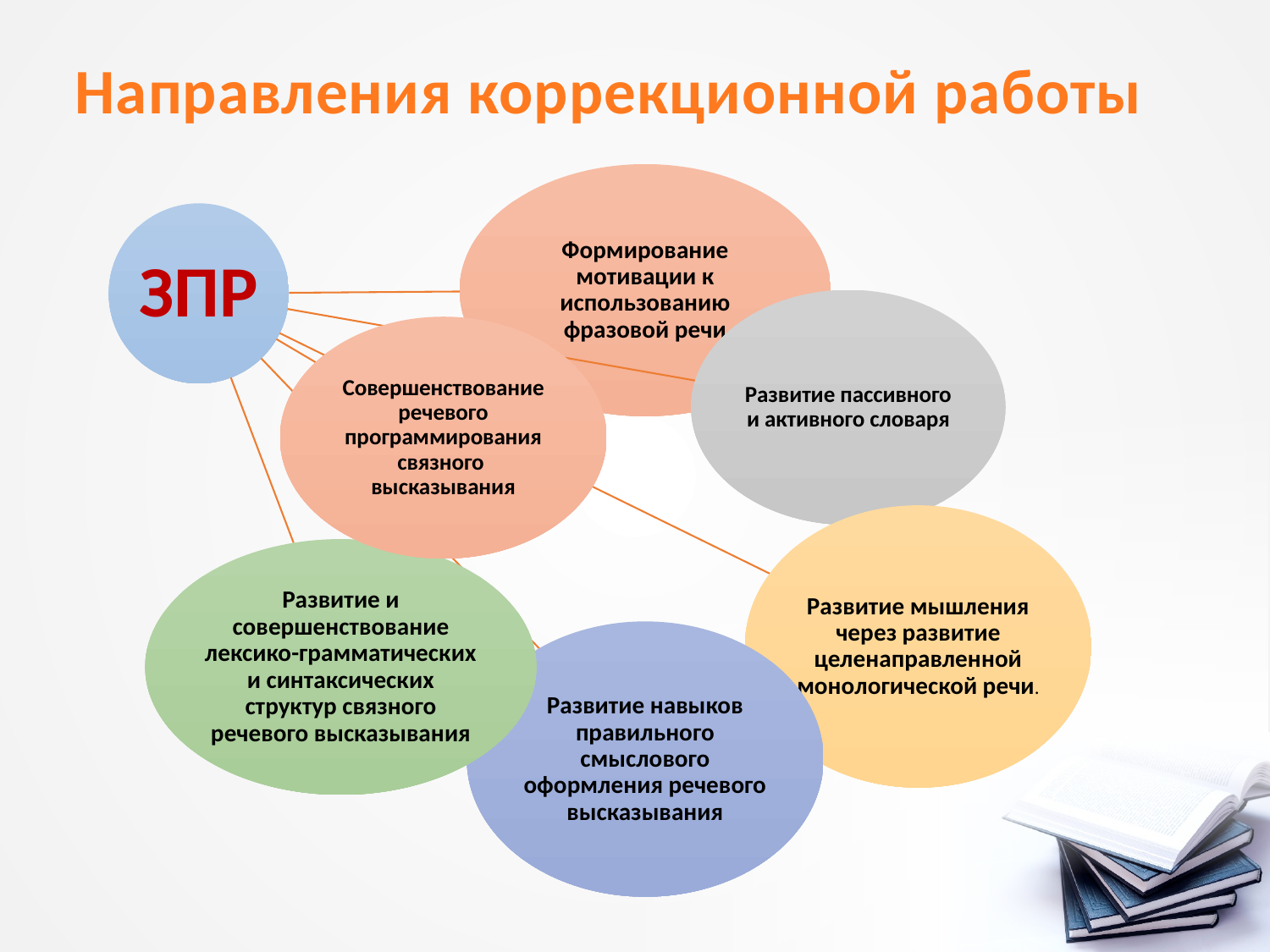

Направления коррекционной работы
ЗПР

Формирование мотивации к использованию фразовой речи

Развитие пассивного и активного словаря

Развитие мышления через развитие целенаправленной монологической речи.

Развитие навыков правильного смыслового оформления речевого высказывания

Развитие и совершенствование лексико-грамматических и синтаксических структур связного речевого высказывания

Совершенствование речевого программирования связного  высказывания